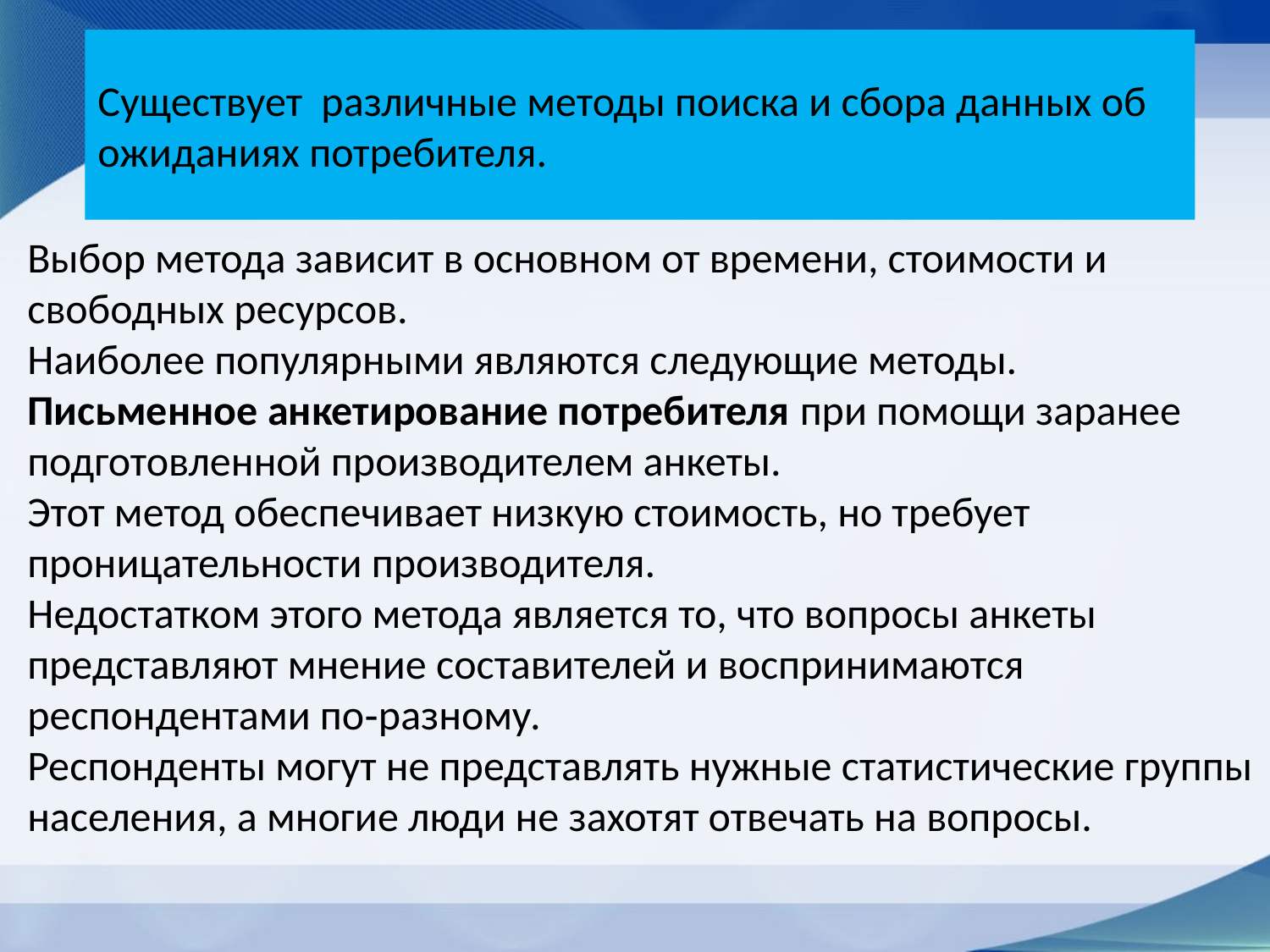

# Существует  различные методы поиска и сбора данных об ожиданиях потребителя.

Выбор метода зависит в основном от времени, стоимости и свободных ресурсов.
Наиболее популярными являются следующие методы.
Письменное анкетирование потребителя при помощи заранее подготовленной производителем анкеты.
Этот метод обеспечивает низкую стоимость, но требует проницательности производителя.
Недостатком этого метода является то, что вопросы анкеты представляют мнение составителей и воспринимаются респондентами по‑разному.
Респонденты могут не представлять нужные статистические группы населения, а многие люди не захотят отвечать на вопросы.